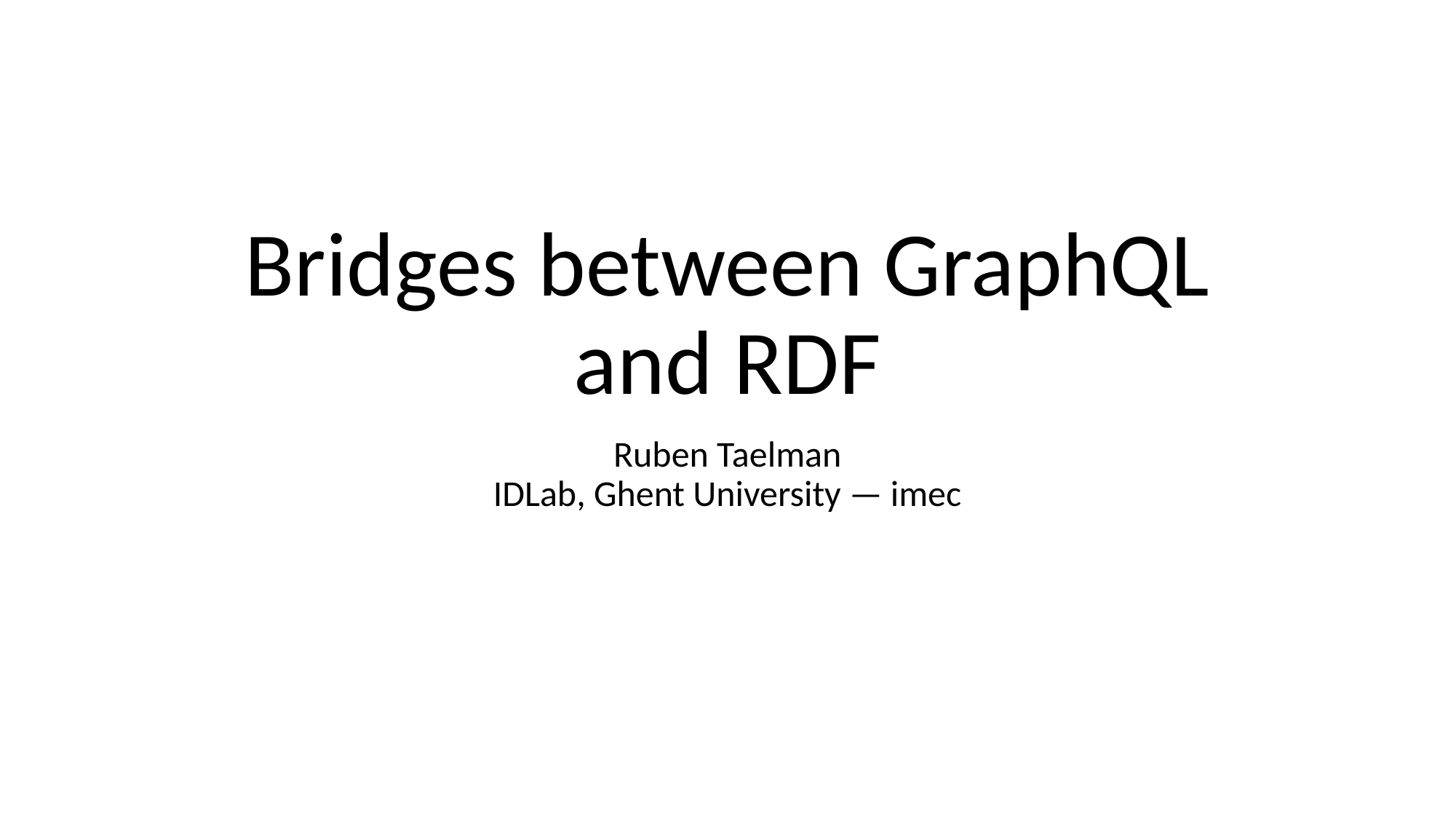

# Bridges between GraphQL and RDF
Ruben Taelman
IDLab, Ghent University — imec